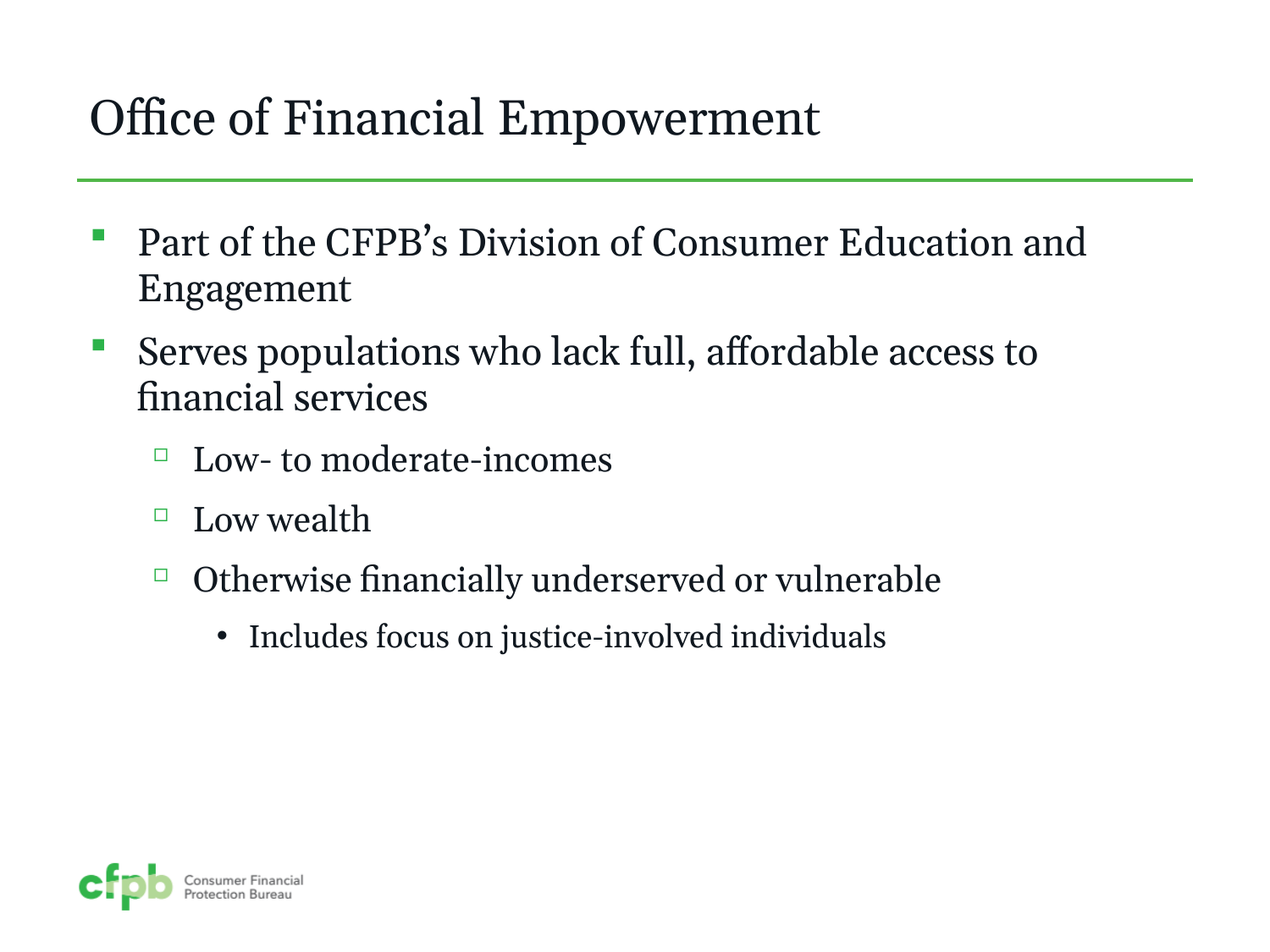

# Office of Financial Empowerment
Part of the CFPB’s Division of Consumer Education and Engagement
Serves populations who lack full, affordable access to financial services
Low- to moderate-incomes
Low wealth
Otherwise financially underserved or vulnerable
Includes focus on justice-involved individuals